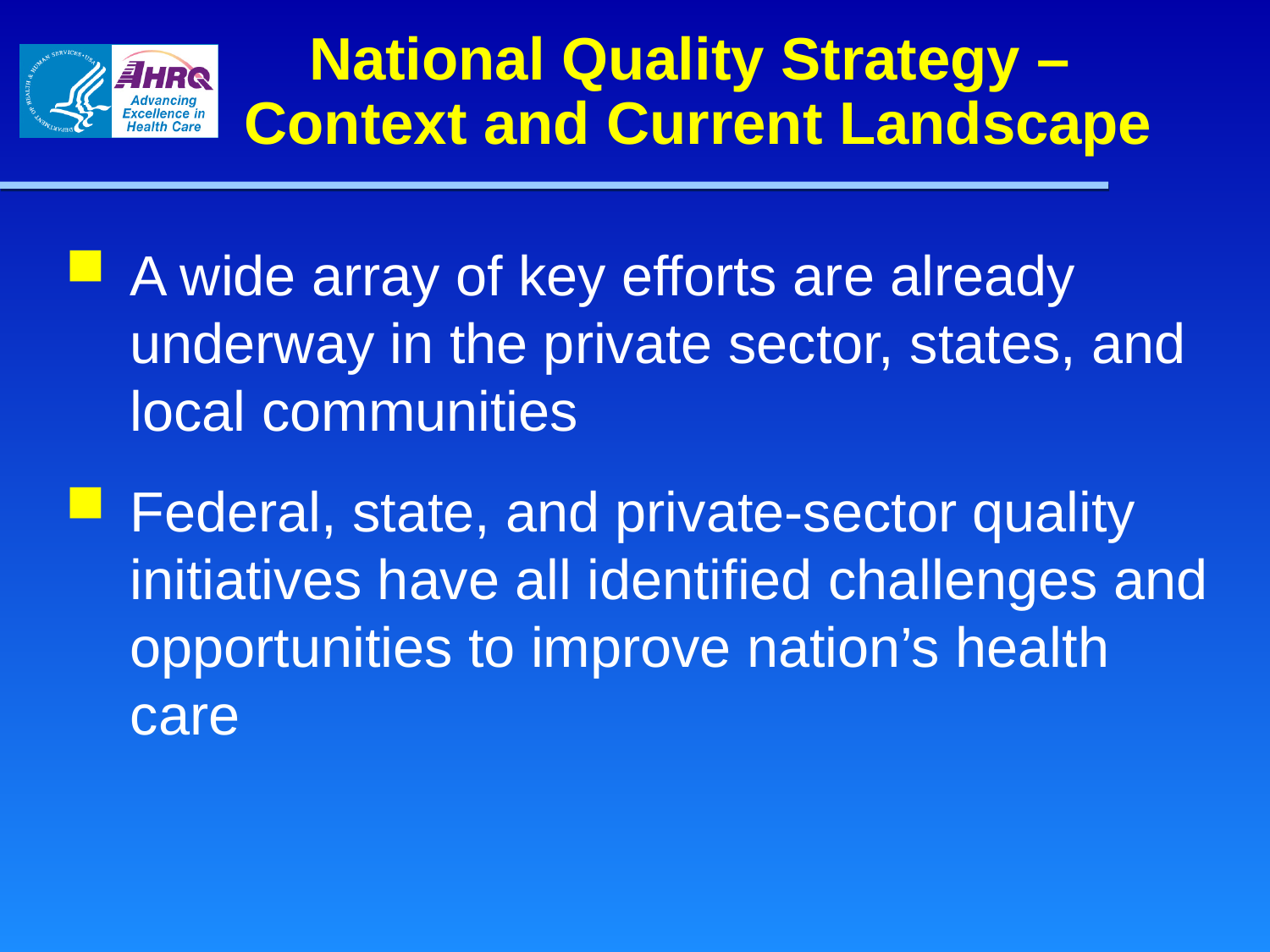

National Quality Strategy –
Context and Current Landscape
A wide array of key efforts are already underway in the private sector, states, and local communities
Federal, state, and private-sector quality initiatives have all identified challenges and opportunities to improve nation’s health care